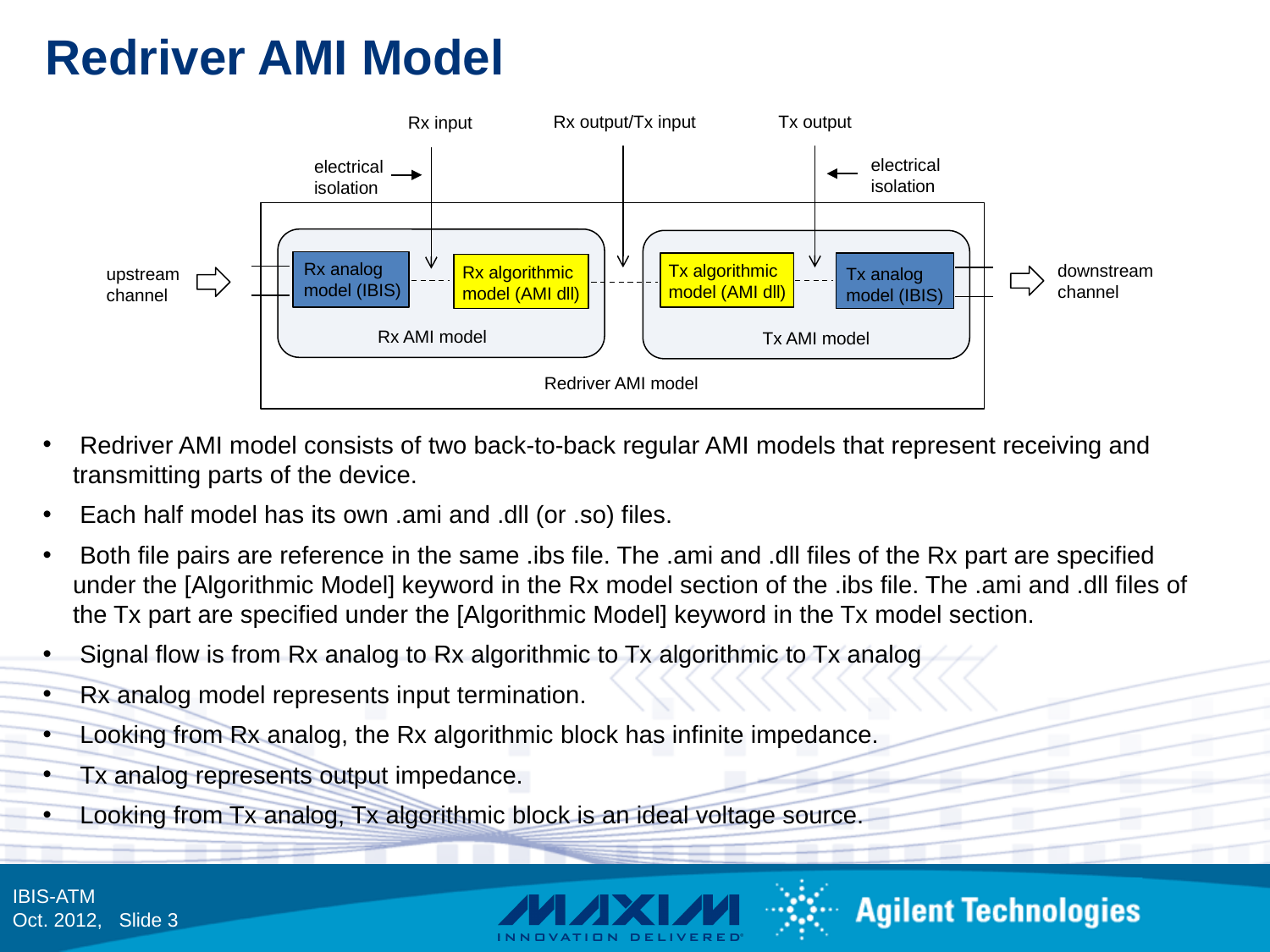

Redriver AMI Model
Tx output
Rx output/Tx input
Rx input
electrical isolation
electrical isolation

Rx analog
model (IBIS)

Tx analog
model (IBIS)

Rx algorithmic
model (AMI dll)
Tx algorithmic
model (AMI dll)
downstream
channel
upstream
channel

Rx AMI model
Tx AMI model
Redriver AMI model
 Redriver AMI model consists of two back-to-back regular AMI models that represent receiving and transmitting parts of the device.
 Each half model has its own .ami and .dll (or .so) files.
 Both file pairs are reference in the same .ibs file. The .ami and .dll files of the Rx part are specified under the [Algorithmic Model] keyword in the Rx model section of the .ibs file. The .ami and .dll files of the Tx part are specified under the [Algorithmic Model] keyword in the Tx model section.
 Signal flow is from Rx analog to Rx algorithmic to Tx algorithmic to Tx analog
 Rx analog model represents input termination.
 Looking from Rx analog, the Rx algorithmic block has infinite impedance.
 Tx analog represents output impedance.
 Looking from Tx analog, Tx algorithmic block is an ideal voltage source.